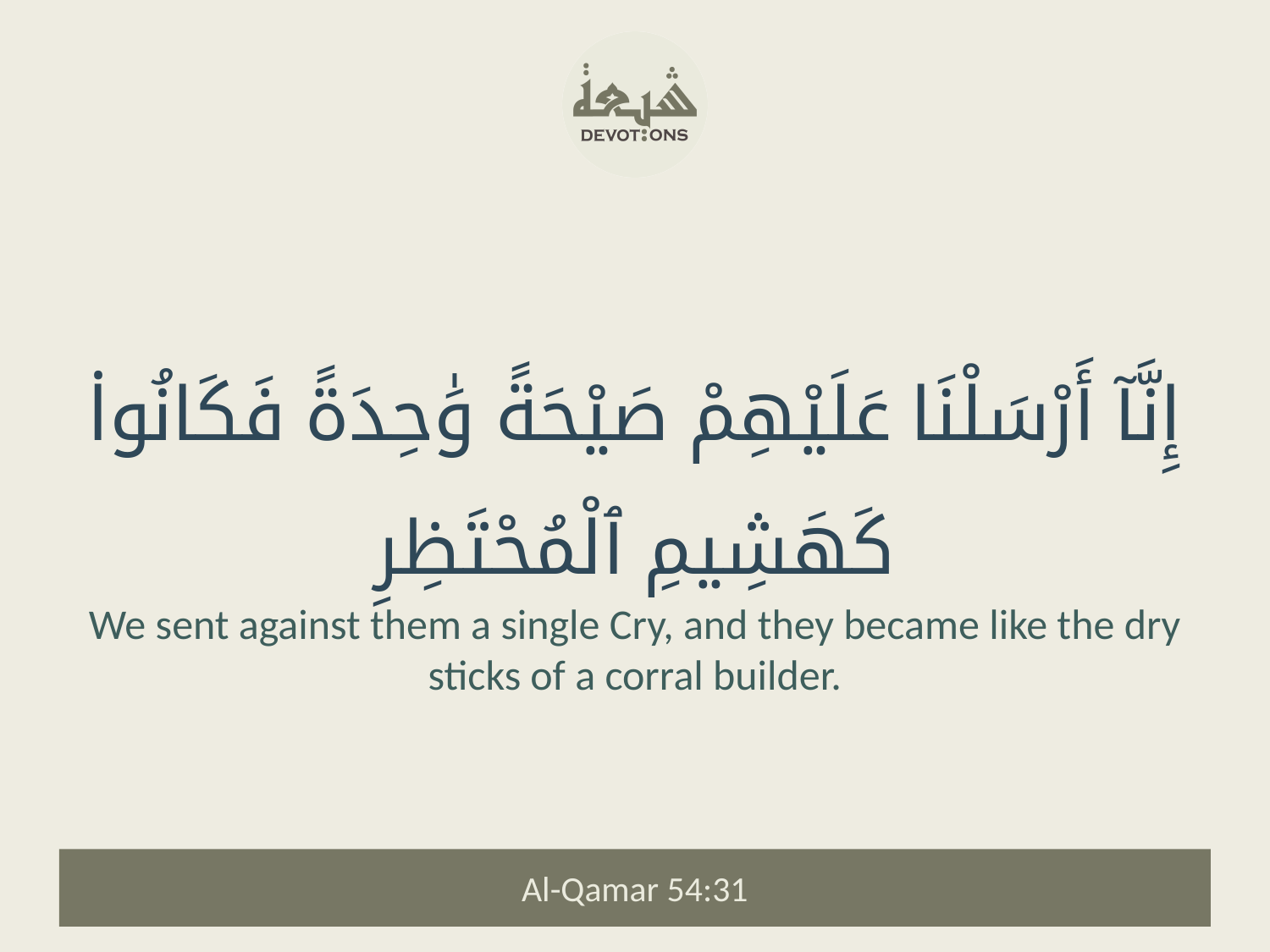

إِنَّآ أَرْسَلْنَا عَلَيْهِمْ صَيْحَةً وَٰحِدَةً فَكَانُوا۟ كَهَشِيمِ ٱلْمُحْتَظِرِ
We sent against them a single Cry, and they became like the dry sticks of a corral builder.
Al-Qamar 54:31